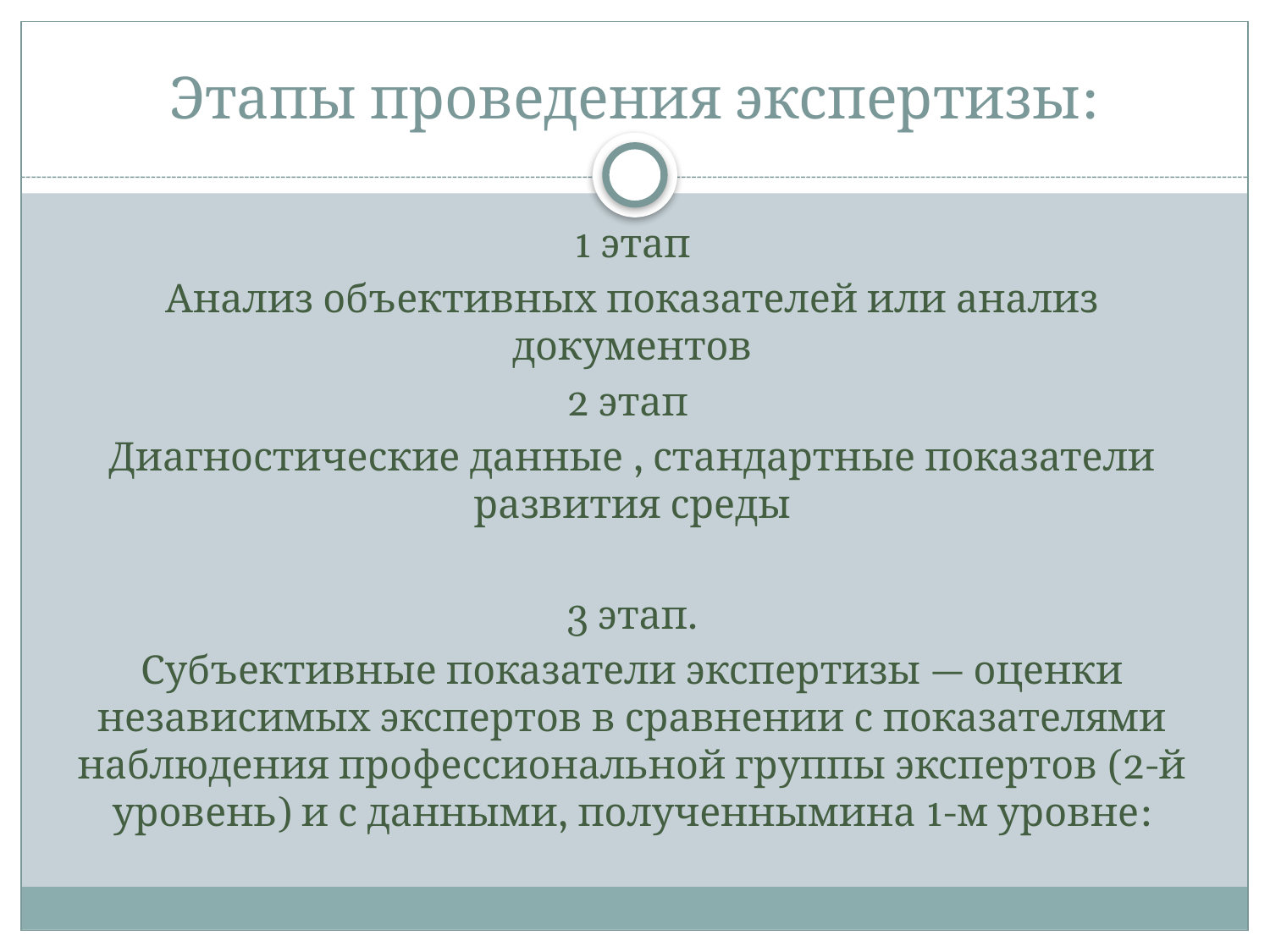

# Этапы проведения экспертизы:
1 этап
Анализ объективных показателей или анализ документов
2 этап
Диагностические данные , стандартные показатели развития среды

3 этап.
Субъективные показатели экспертизы — оценки независимых экспертов в сравнении с показателями наблюдения профессиональной группы экспертов (2-й уровень) и с данными, полученнымина 1-м уровне: